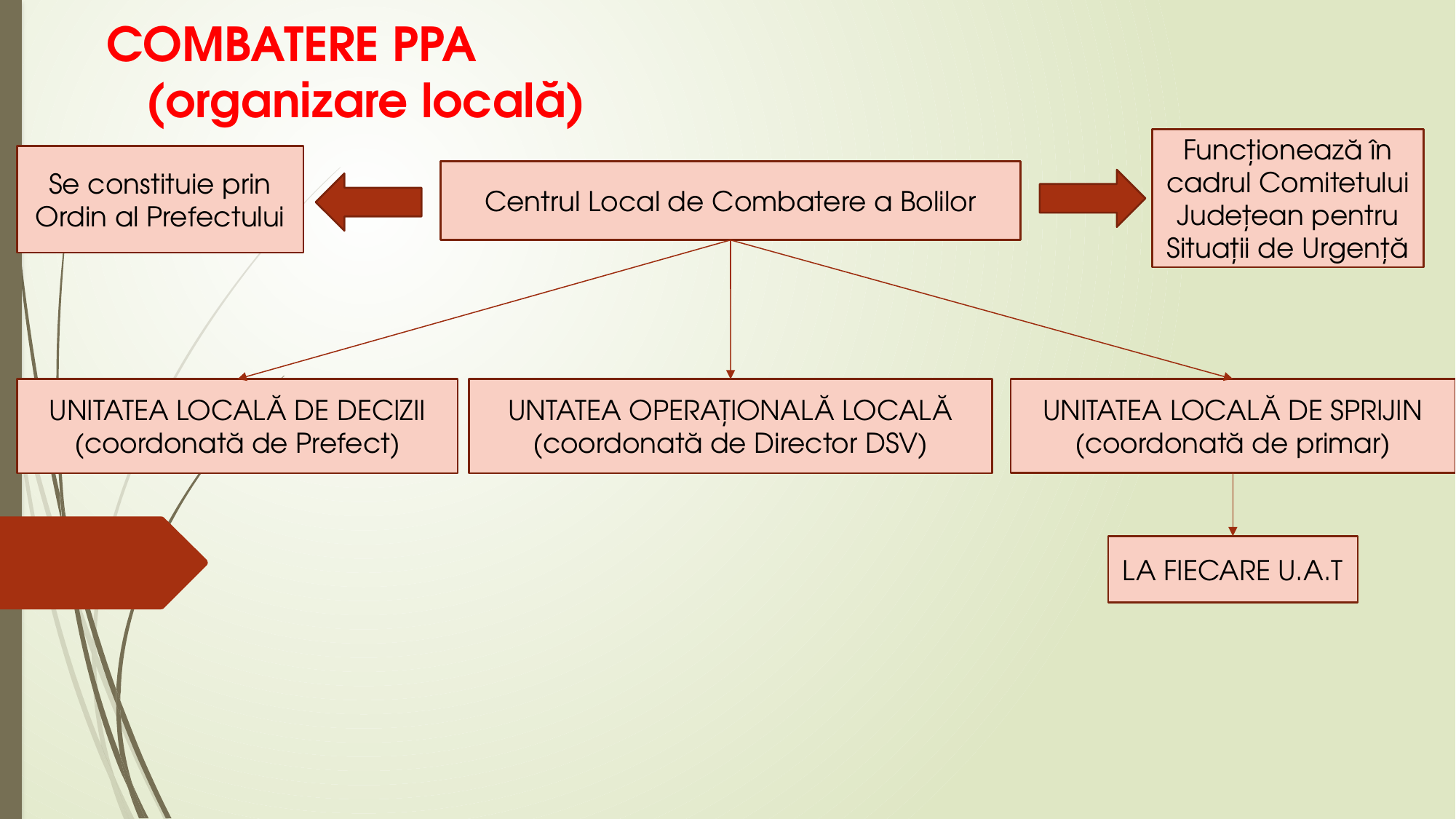

# COMBATERE PPA (organizare locală)
Funcționează în cadrul Comitetului Județean pentru Situații de Urgență
Se constituie prin Ordin al Prefectului
Centrul Local de Combatere a Bolilor

UNITATEA LOCALĂ DE SPRIJIN
(coordonată de primar)
UNITATEA LOCALĂ DE DECIZII
(coordonată de Prefect)
UNTATEA OPERAȚIONALĂ LOCALĂ (coordonată de Director DSV)
LA FIECARE U.A.T